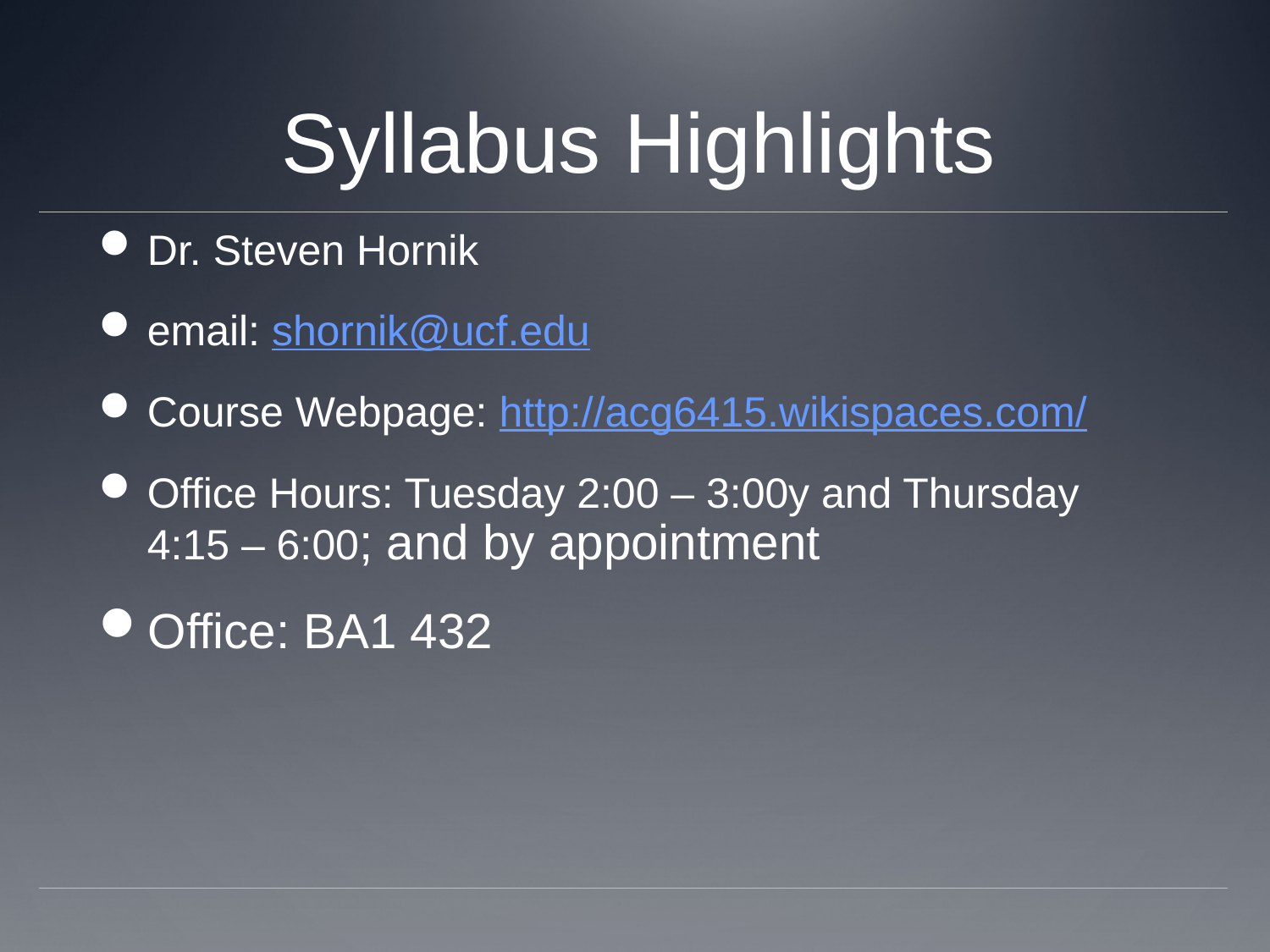

# Syllabus Highlights
Dr. Steven Hornik
email: shornik@ucf.edu
Course Webpage: http://acg6415.wikispaces.com/
Office Hours: Tuesday 2:00 – 3:00y and Thursday  4:15 – 6:00; and by appointment
Office: BA1 432